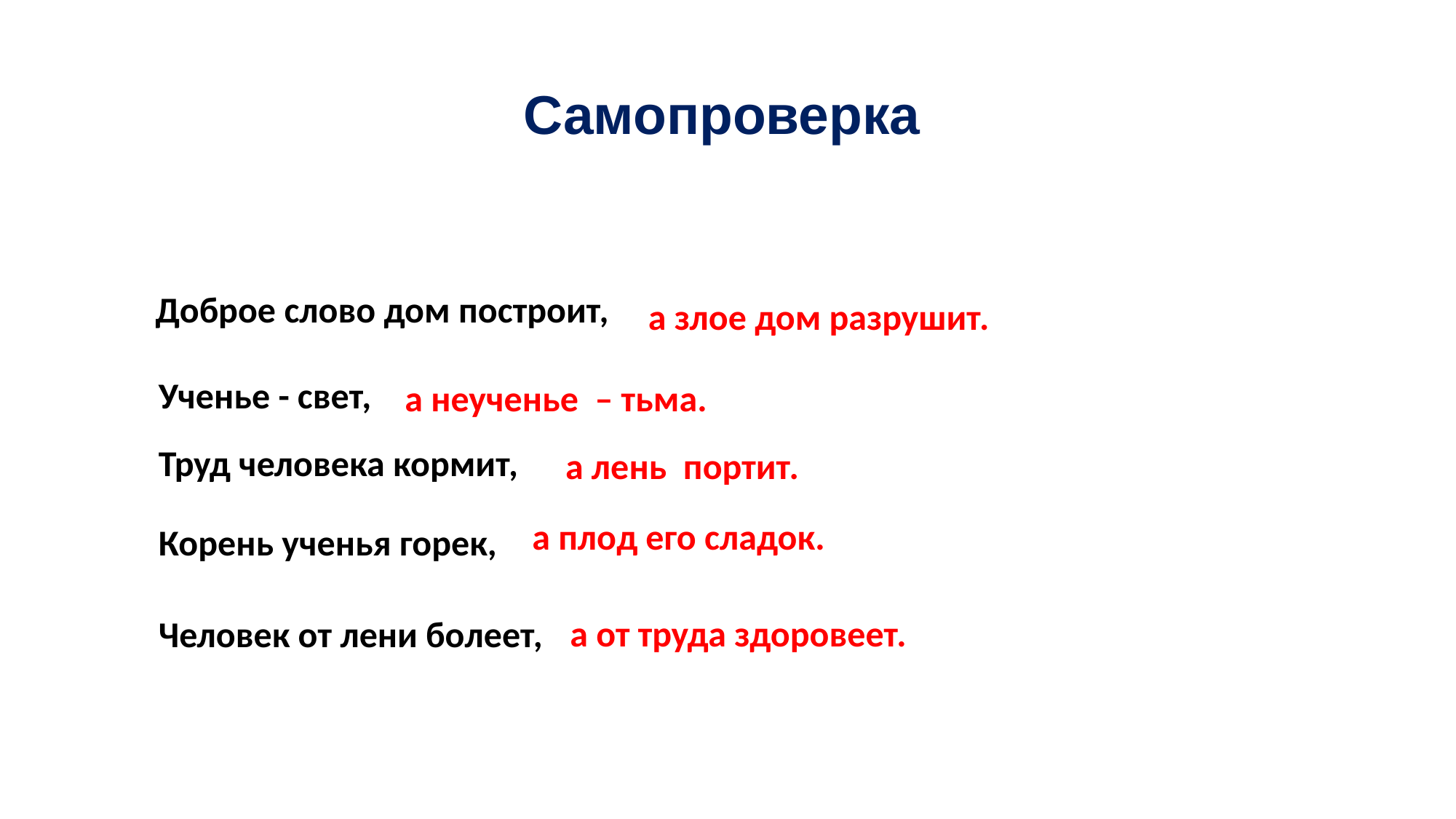

Самопроверка
 Доброе слово дом построит,
 а злое дом разрушит.
Ученье - свет,
 а неученье  – тьма.
Труд человека кормит,
а лень  портит.
а плод его сладок.
Корень ученья горек,
а от труда здоровеет.
Человек от лени болеет,